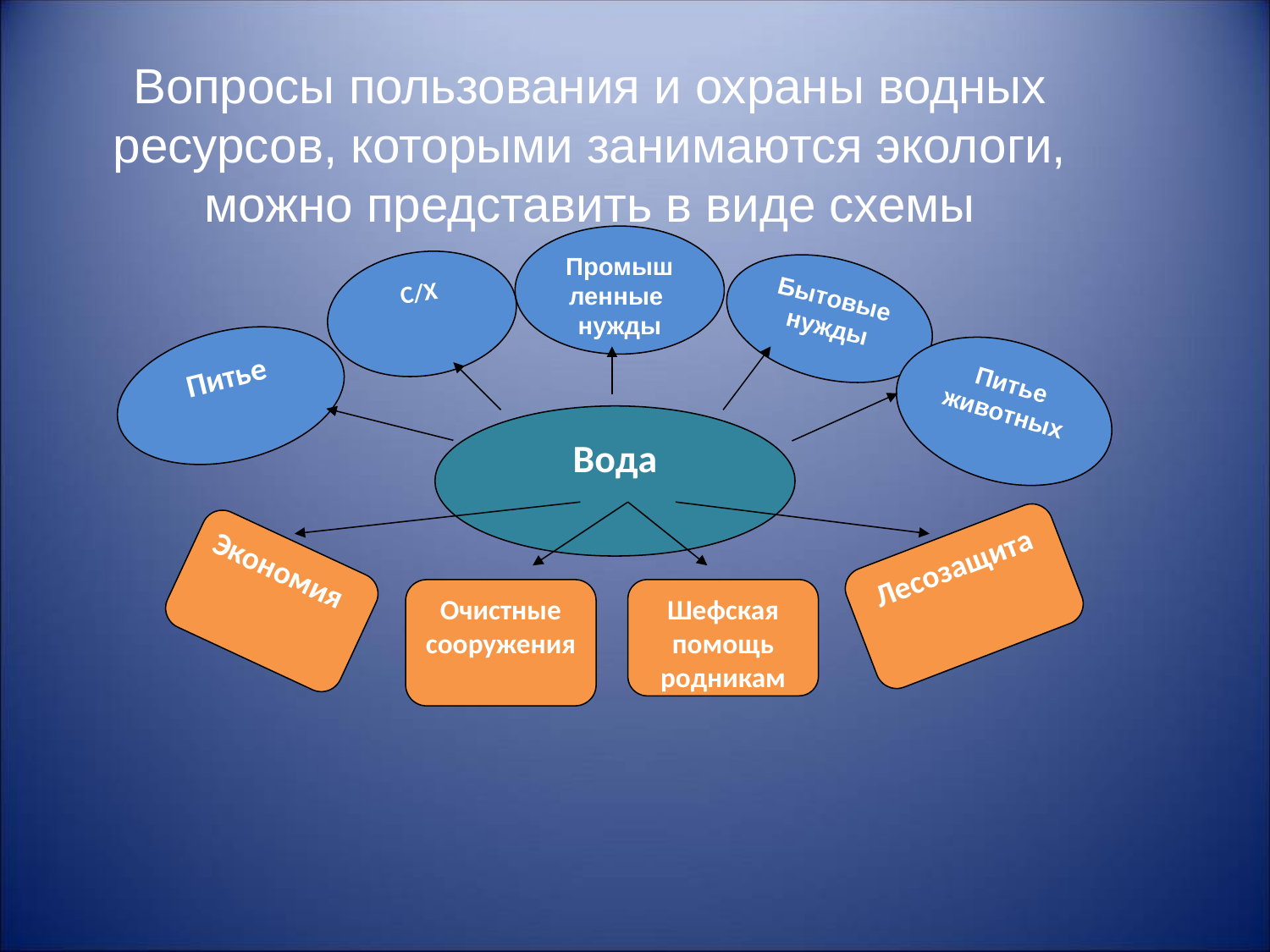

Вопросы пользования и охраны водных ресурсов, которыми занимаются экологи, можно представить в виде схемы

Промышленные  нужды
С/Х
Бытовые нужды
Питье
Питье животных
Вода
Лесозащита
Экономия
Очистные сооружения
Шефская помощь родникам